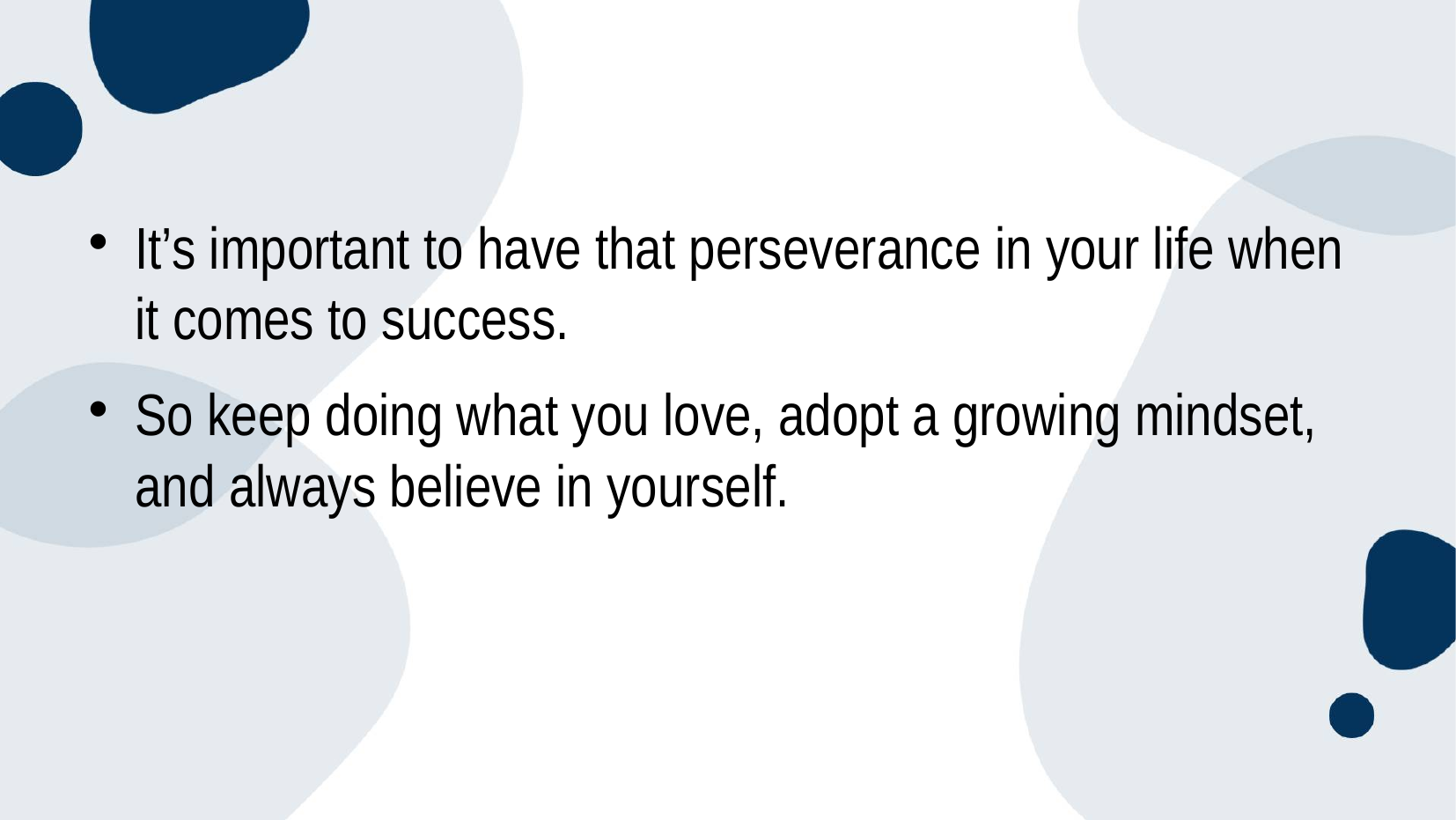

#
It’s important to have that perseverance in your life when it comes to success.
So keep doing what you love, adopt a growing mindset, and always believe in yourself.